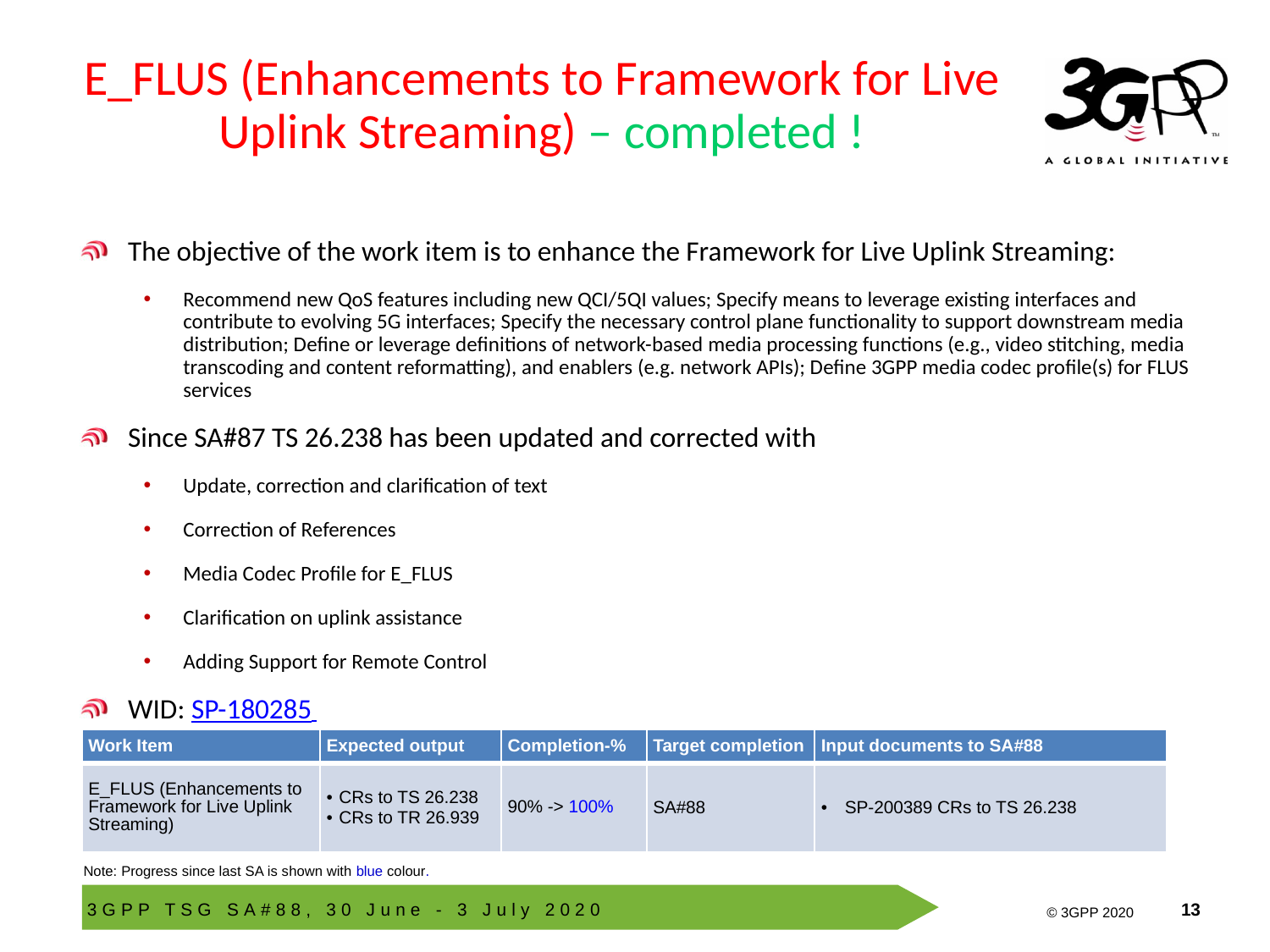

# E_FLUS (Enhancements to Framework for Live Uplink Streaming) – completed !
The objective of the work item is to enhance the Framework for Live Uplink Streaming:
Recommend new QoS features including new QCI/5QI values; Specify means to leverage existing interfaces and contribute to evolving 5G interfaces; Specify the necessary control plane functionality to support downstream media distribution; Define or leverage definitions of network-based media processing functions (e.g., video stitching, media transcoding and content reformatting), and enablers (e.g. network APIs); Define 3GPP media codec profile(s) for FLUS services
Since SA#87 TS 26.238 has been updated and corrected with
Update, correction and clarification of text
Correction of References
Media Codec Profile for E_FLUS
Clarification on uplink assistance
Adding Support for Remote Control
WID: SP-180285

| Work Item | Expected output | Completion-% | Target completion | Input documents to SA#88 |
| --- | --- | --- | --- | --- |
| E\_FLUS (Enhancements to Framework for Live Uplink Streaming) | CRs to TS 26.238 CRs to TR 26.939 | 90% -> 100% | SA#88 | SP-200389 CRs to TS 26.238 |
Note: Progress since last SA is shown with blue colour.